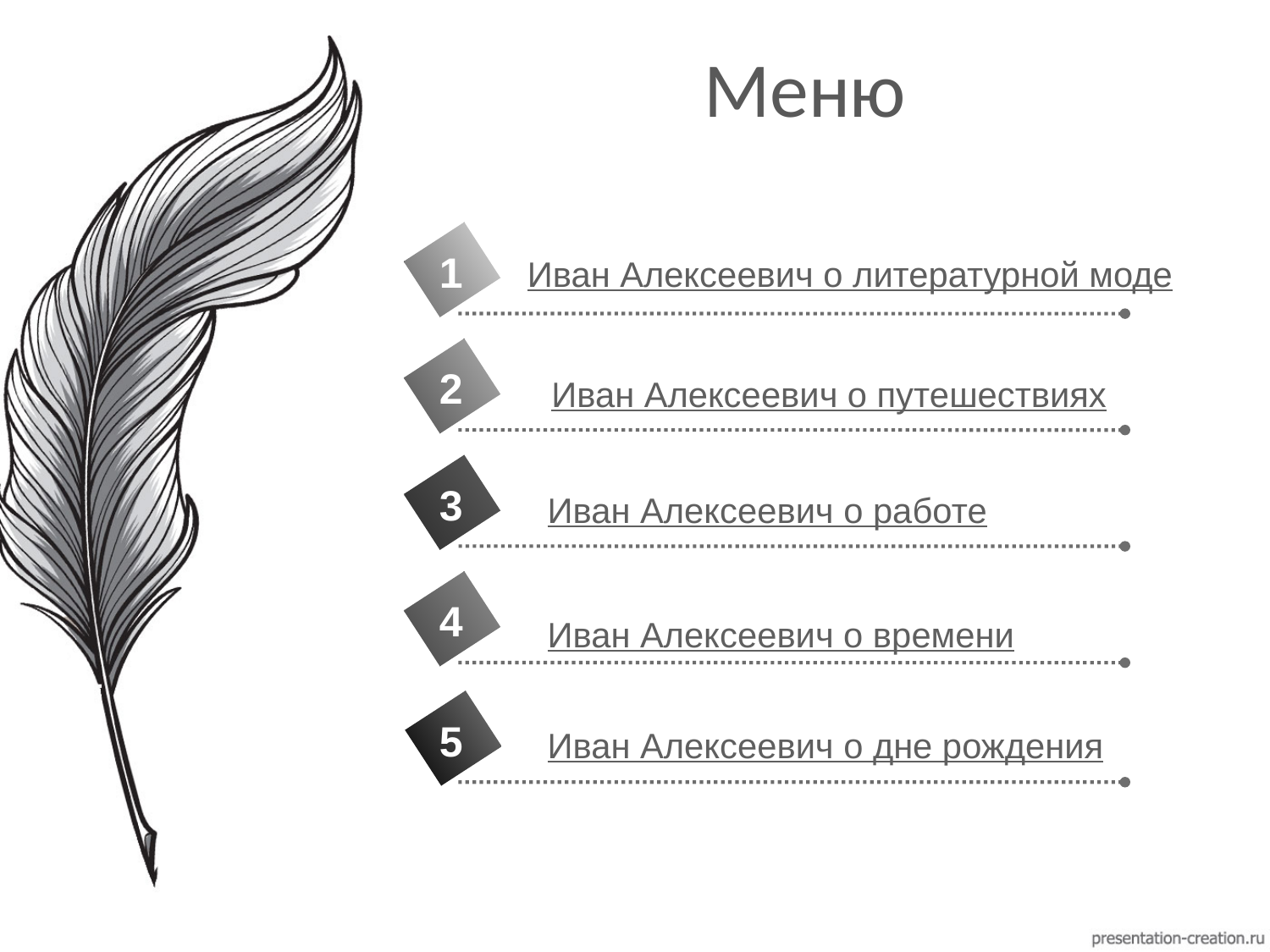

# Меню

1
Иван Алексеевич о литературной моде

2
Иван Алексеевич о путешествиях

3
Иван Алексеевич о работе

4
Иван Алексеевич о времени

5
Иван Алексеевич о дне рождения